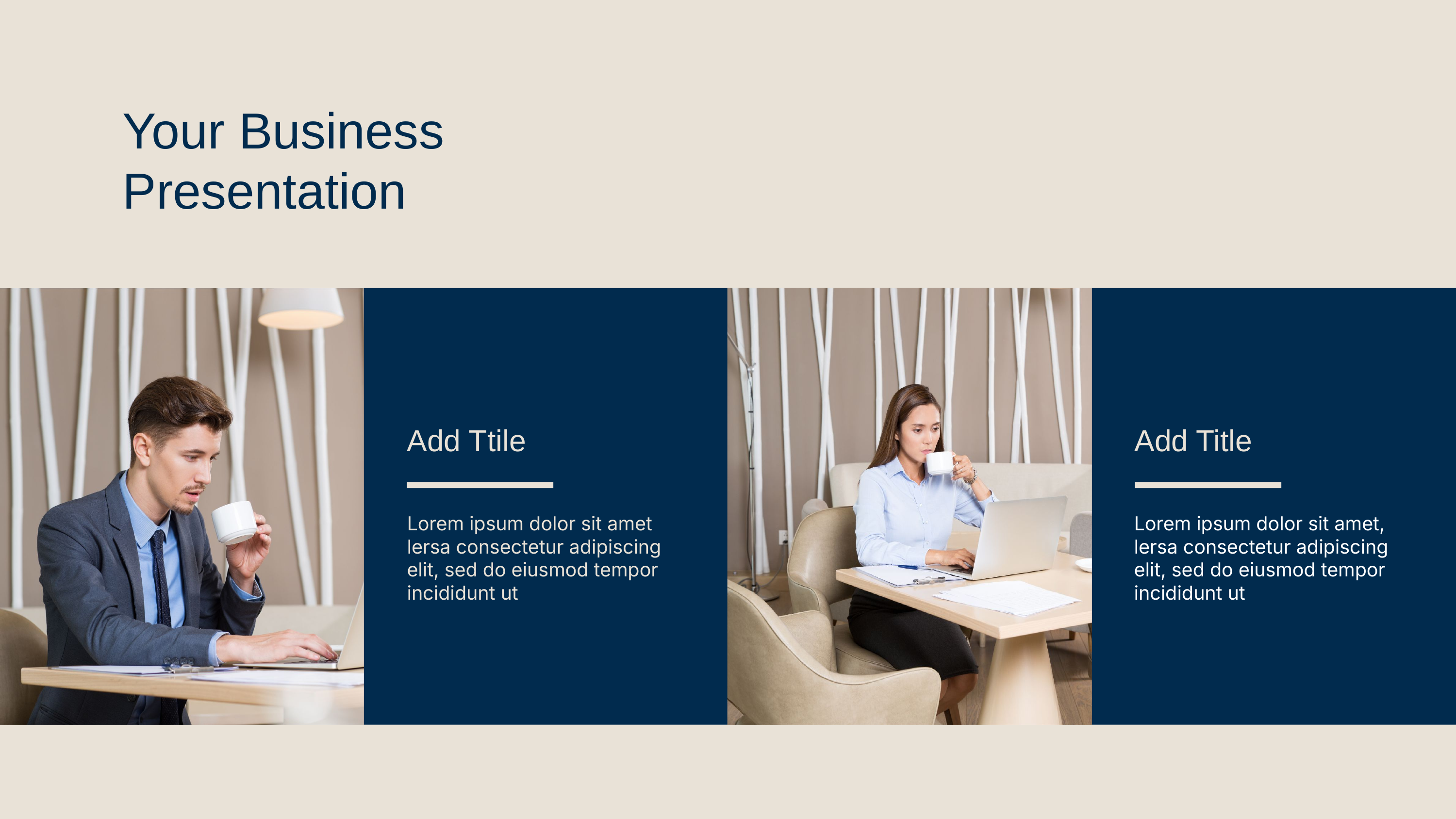

Your Business
Presentation

Add Ttile
Add Title

Lorem ipsum dolor sit amet lersa consectetur adipiscing elit, sed do eiusmod tempor incididunt ut
Lorem ipsum dolor sit amet, lersa consectetur adipiscing elit, sed do eiusmod tempor incididunt ut